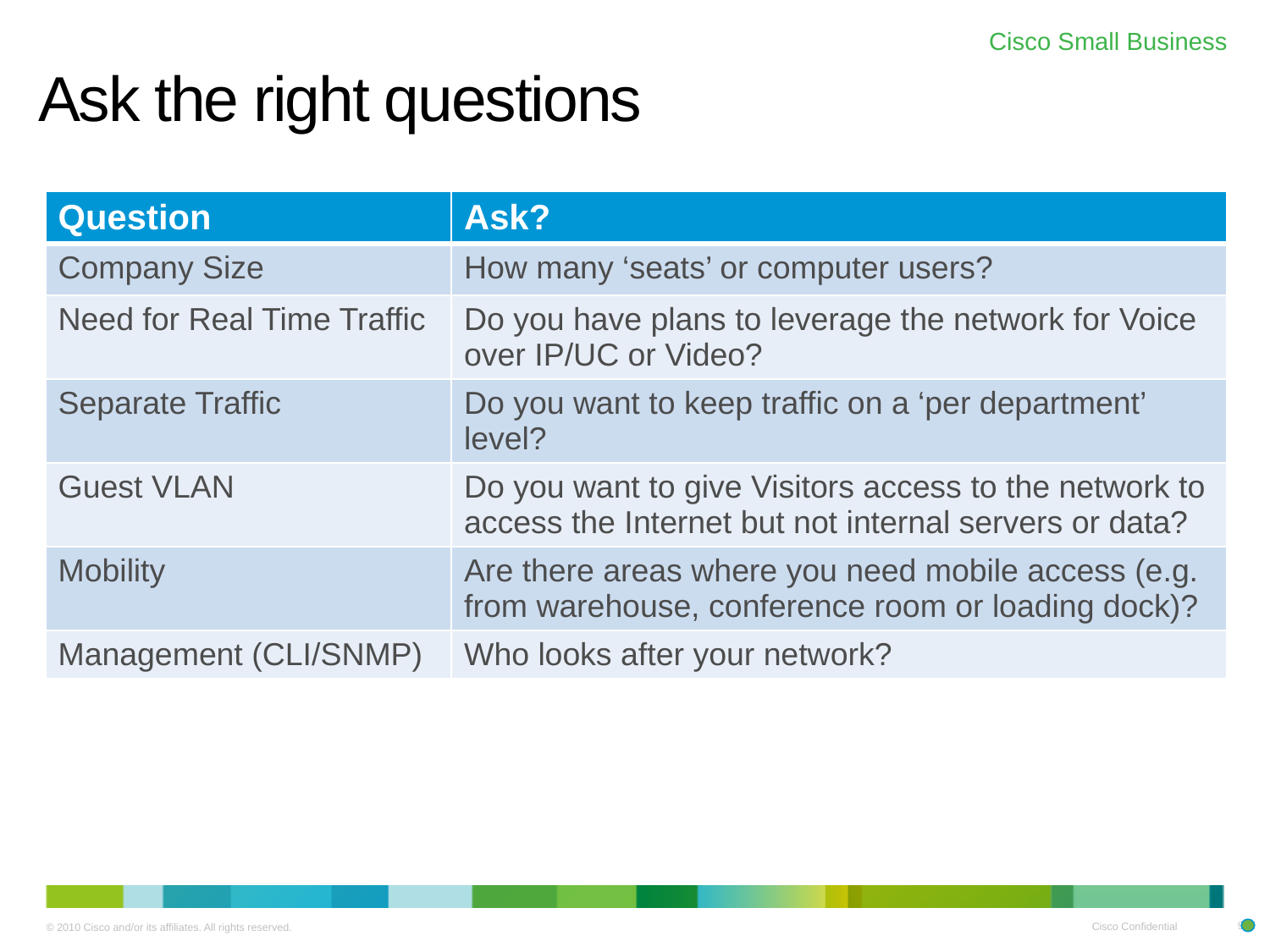

# Ask the right questions
| Question | Ask? |
| --- | --- |
| Company Size | How many ‘seats’ or computer users? |
| Need for Real Time Traffic | Do you have plans to leverage the network for Voice over IP/UC or Video? |
| Separate Traffic | Do you want to keep traffic on a ‘per department’ level? |
| Guest VLAN | Do you want to give Visitors access to the network to access the Internet but not internal servers or data? |
| Mobility | Are there areas where you need mobile access (e.g. from warehouse, conference room or loading dock)? |
| Management (CLI/SNMP) | Who looks after your network? |